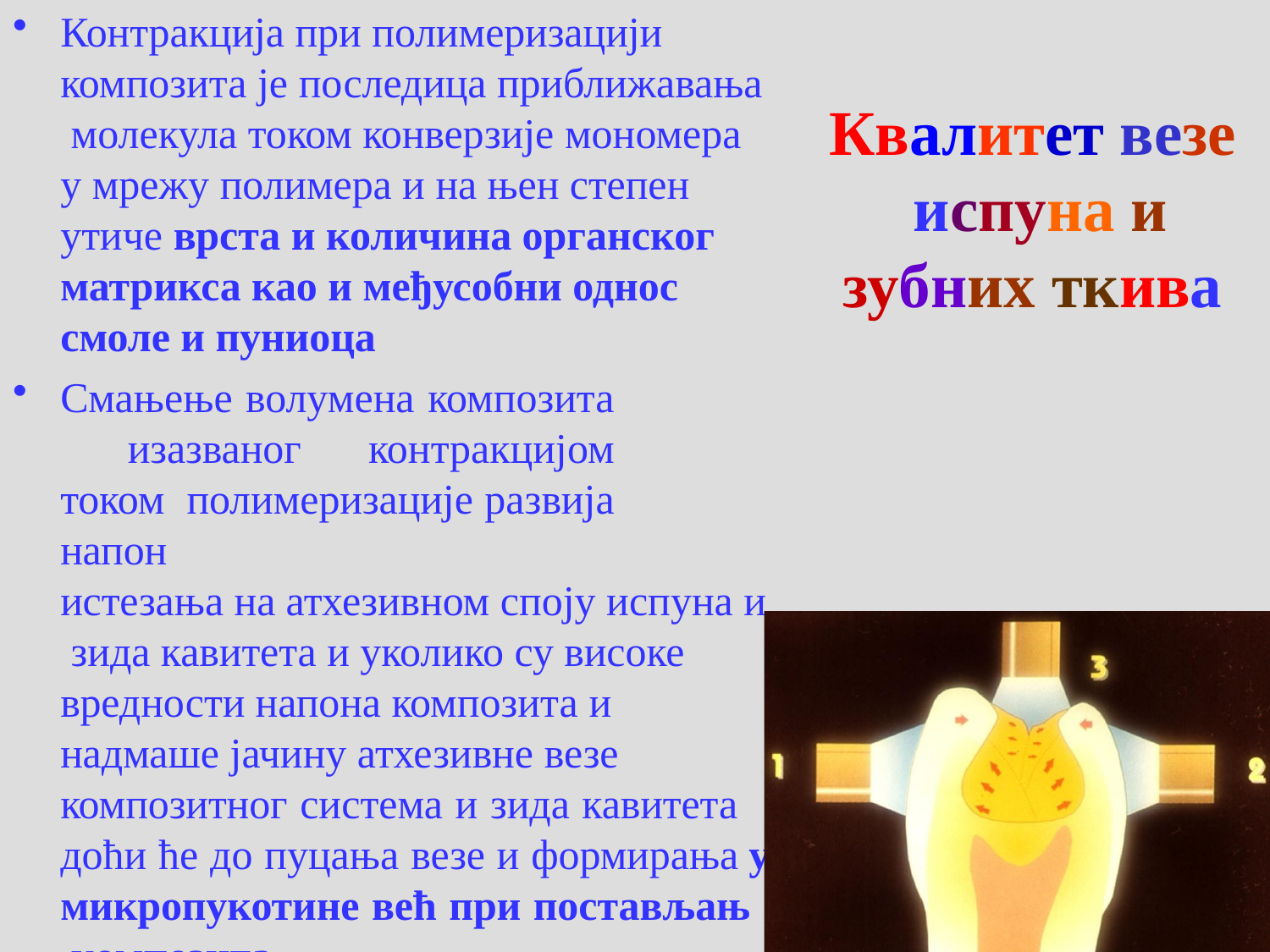

Контракција при полимеризацији
композита је последица приближавања  молекула током конверзије мономера  у мрежу полимера и на њен степен  утиче врста и количина органског  матрикса као и међусобни однос
смоле и пуниоца
Смањење волумена композита  изазваног контракцијом током  полимеризације развија напон
истезања на атхезивном споју испуна и  зида кавитета и уколико су високе  вредности напона композита и
надмаше јачину атхезивне везе
композитног система и зида кавитета  доћи ће до пуцања везе и формирања  микропукотине већ при постављањ  композита
Квалитет везе  испуна и
зубних ткива

у